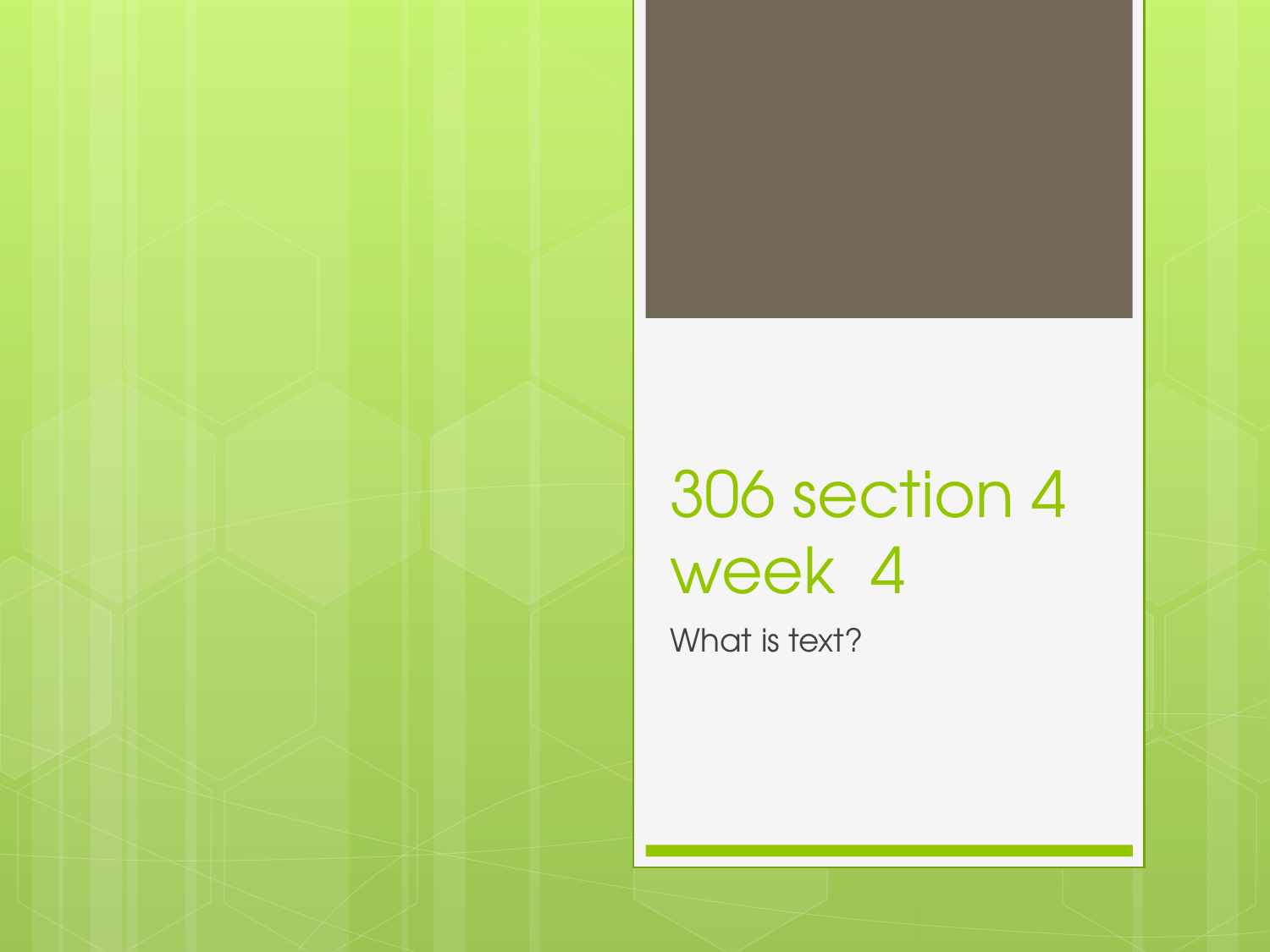

# 306 section 4 week  4
What is text?